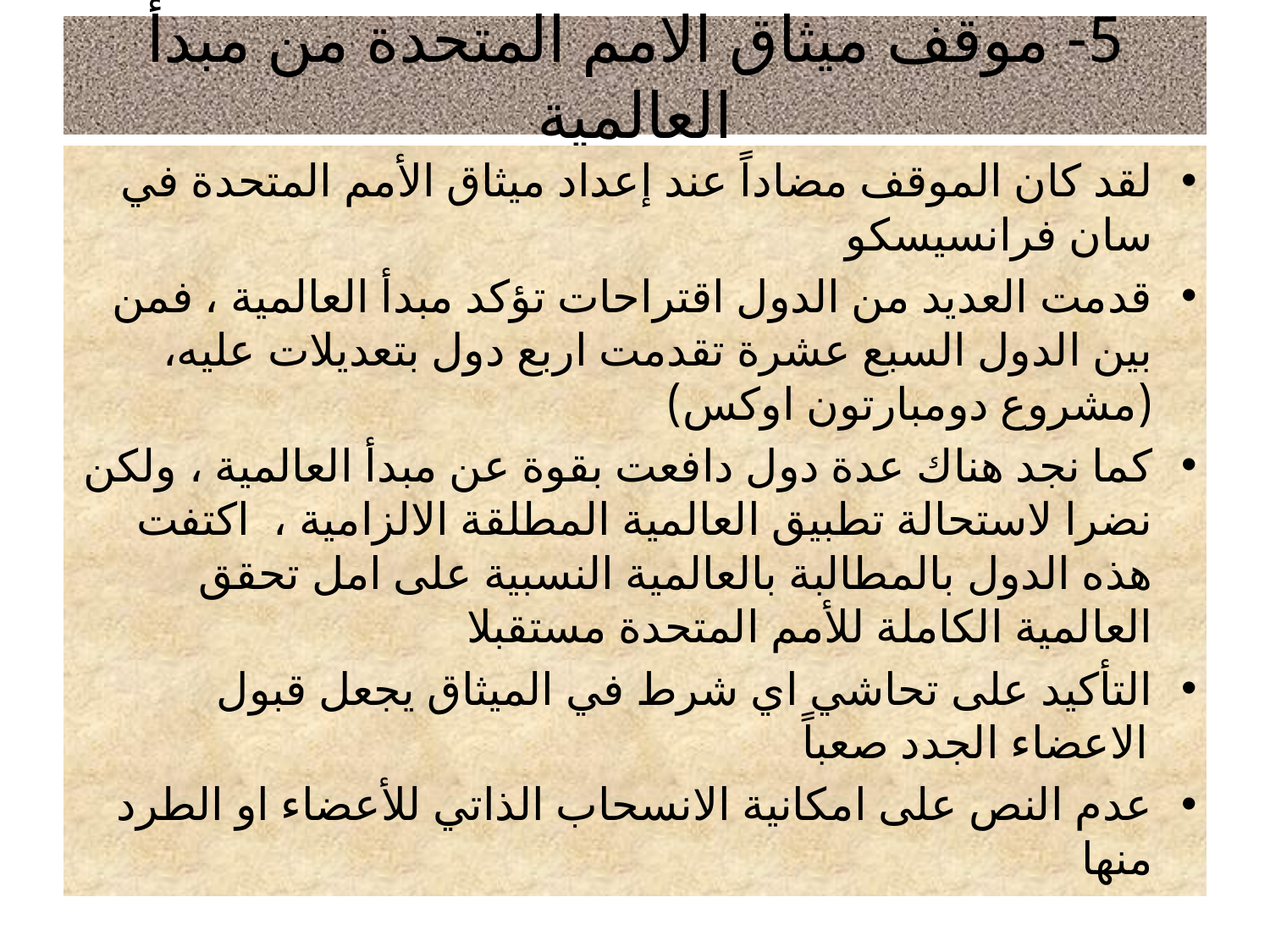

# 5- موقف ميثاق الامم المتحدة من مبدأ العالمية
لقد كان الموقف مضاداً عند إعداد ميثاق الأمم المتحدة في سان فرانسيسكو
قدمت العديد من الدول اقتراحات تؤكد مبدأ العالمية ، فمن بين الدول السبع عشرة تقدمت اربع دول بتعديلات عليه، (مشروع دومبارتون اوكس)
كما نجد هناك عدة دول دافعت بقوة عن مبدأ العالمية ، ولكن نضرا لاستحالة تطبيق العالمية المطلقة الالزامية ،  اكتفت هذه الدول بالمطالبة بالعالمية النسبية على امل تحقق العالمية الكاملة للأمم المتحدة مستقبلا
التأكيد على تحاشي اي شرط في الميثاق يجعل قبول الاعضاء الجدد صعباً
عدم النص على امكانية الانسحاب الذاتي للأعضاء او الطرد منها